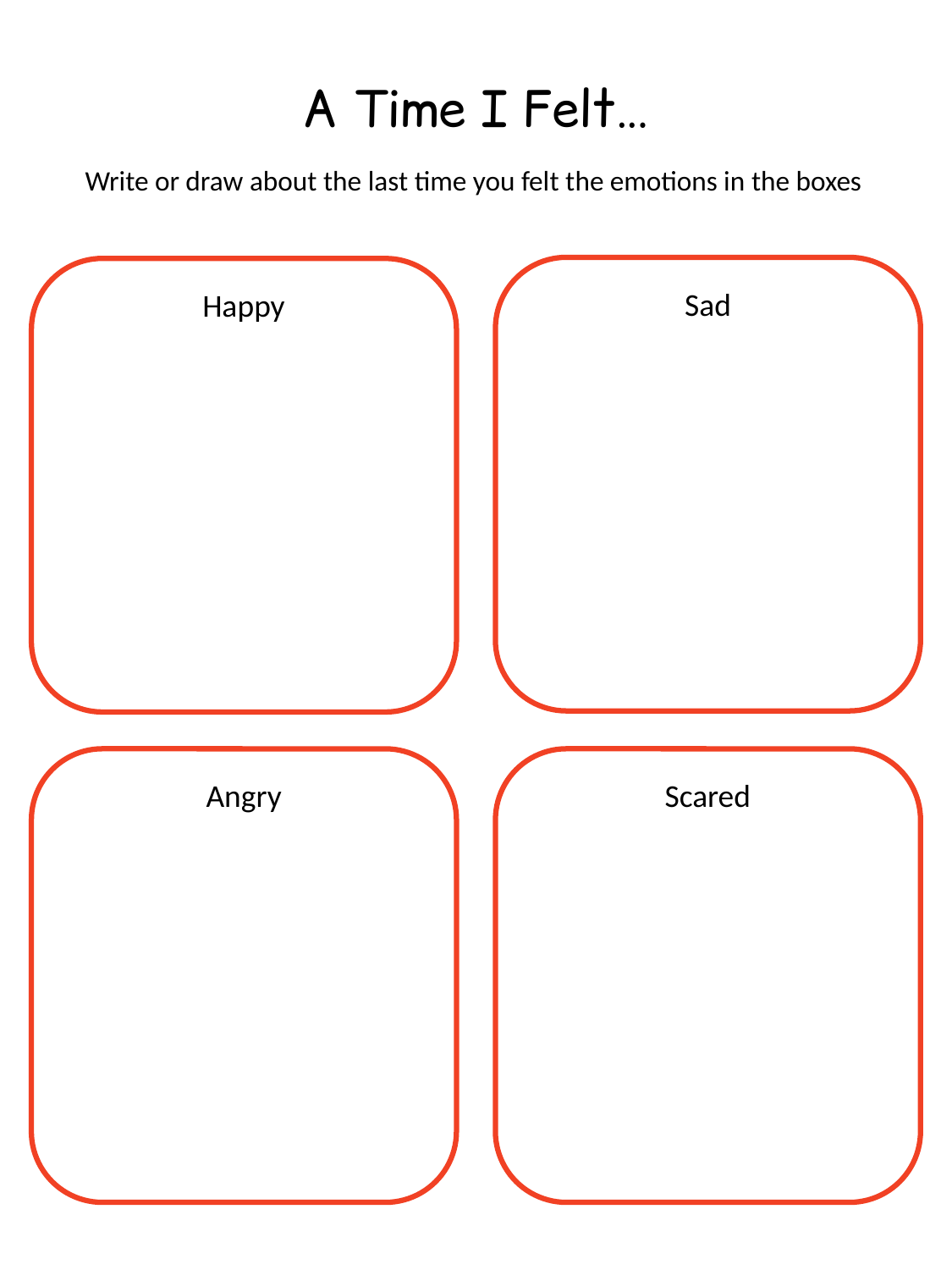

# A Time I Felt…
Write or draw about the last time you felt the emotions in the boxes
Sad
Happy
Angry
Scared